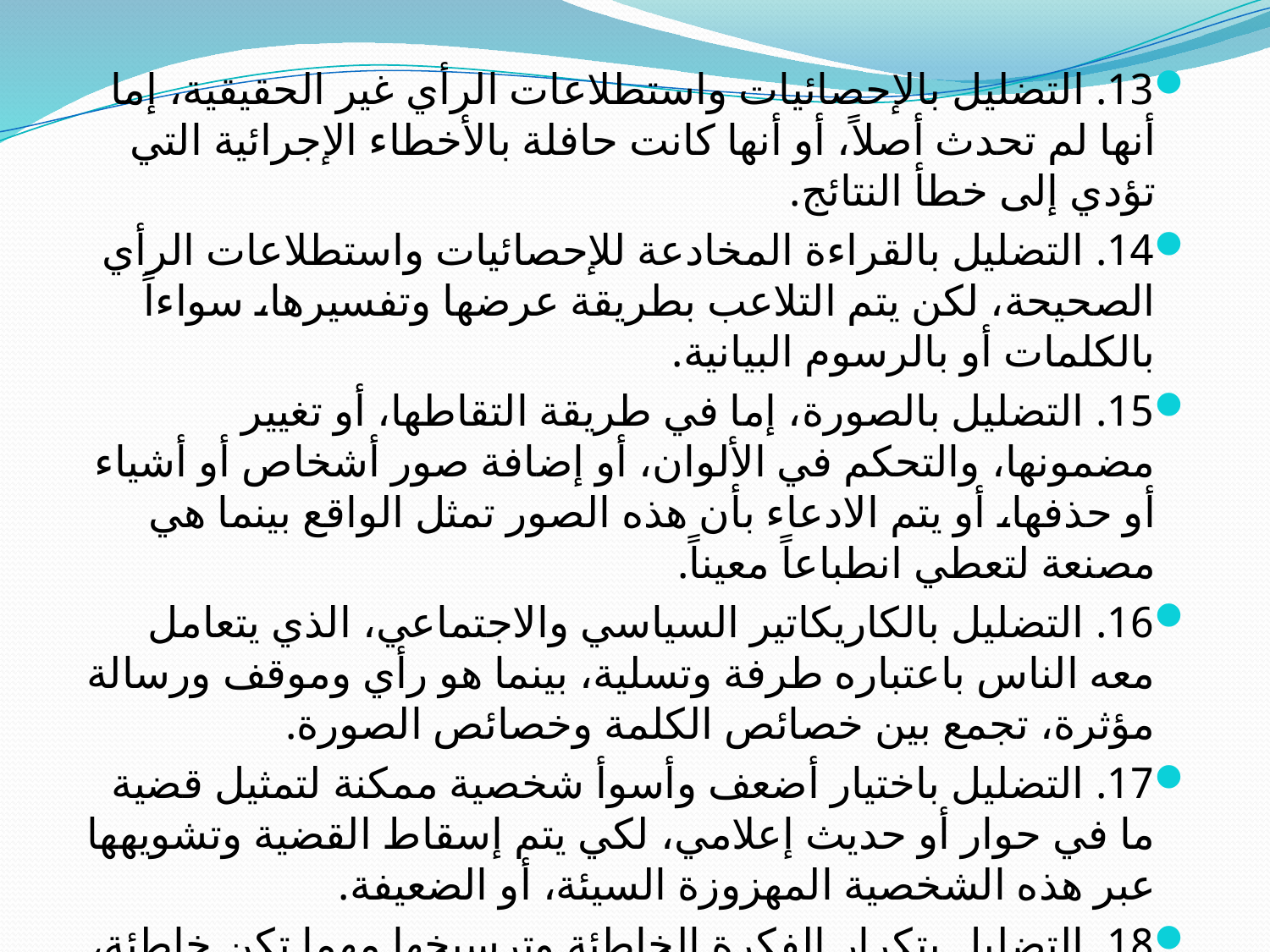

13. التضليل بالإحصائيات واستطلاعات الرأي غير الحقيقية، إما أنها لم تحدث أصلاً، أو أنها كانت حافلة بالأخطاء الإجرائية التي تؤدي إلى خطأ النتائج.
14. التضليل بالقراءة المخادعة للإحصائيات واستطلاعات الرأي الصحيحة، لكن يتم التلاعب بطريقة عرضها وتفسيرها، سواءاً بالكلمات أو بالرسوم البيانية.
15. التضليل بالصورة، إما في طريقة التقاطها، أو تغيير مضمونها، والتحكم في الألوان، أو إضافة صور أشخاص أو أشياء أو حذفها، أو يتم الادعاء بأن هذه الصور تمثل الواقع بينما هي مصنعة لتعطي انطباعاً معيناً.
16. التضليل بالكاريكاتير السياسي والاجتماعي، الذي يتعامل معه الناس باعتباره طرفة وتسلية، بينما هو رأي وموقف ورسالة مؤثرة، تجمع بين خصائص الكلمة وخصائص الصورة.
17. التضليل باختيار أضعف وأسوأ شخصية ممكنة لتمثيل قضية ما في حوار أو حديث إعلامي، لكي يتم إسقاط القضية وتشويهها عبر هذه الشخصية المهزوزة السيئة، أو الضعيفة.
18. التضليل بتكرار الفكرة الخاطئة وترسيخها مهما تكن خاطئة، وتعزيز السلوك المنحرف وترسيخه مهما يكن منحرفاً، وذلك بالتكرار المستمر المتواصل حتى تستقر في وعي الجمهور.